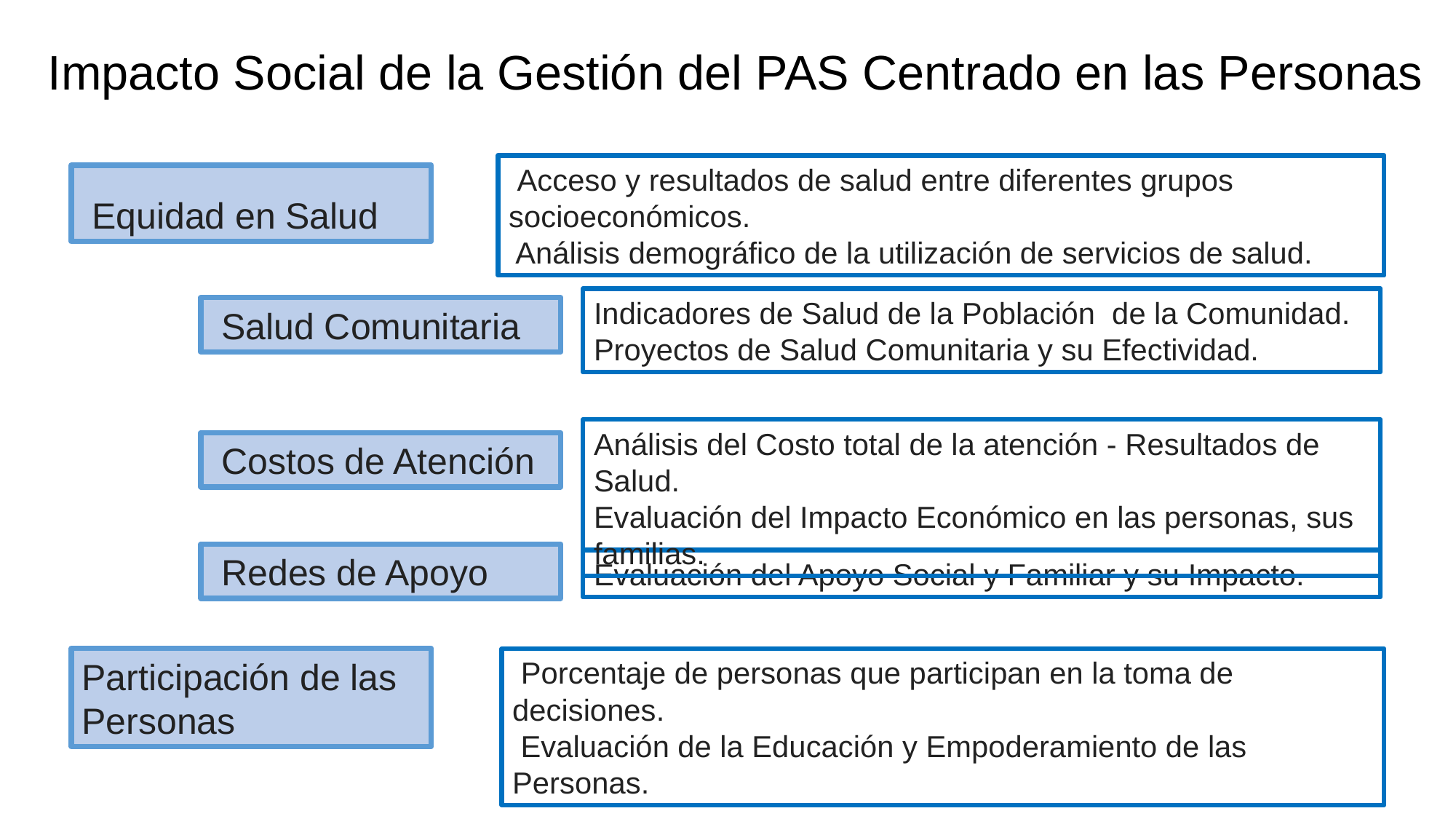

Impacto Social de la Gestión del PAS Centrado en las Personas
 Acceso y resultados de salud entre diferentes grupos socioeconómicos.
 Análisis demográfico de la utilización de servicios de salud.
 Equidad en Salud
Indicadores de Salud de la Población  de la Comunidad.
Proyectos de Salud Comunitaria y su Efectividad.
 Salud Comunitaria
Análisis del Costo total de la atención - Resultados de Salud.
Evaluación del Impacto Económico en las personas, sus familias.
 Costos de Atención
 Redes de Apoyo
Evaluación del Apoyo Social y Familiar y su Impacto.
Participación de las Personas
 Porcentaje de personas que participan en la toma de decisiones.
 Evaluación de la Educación y Empoderamiento de las Personas.